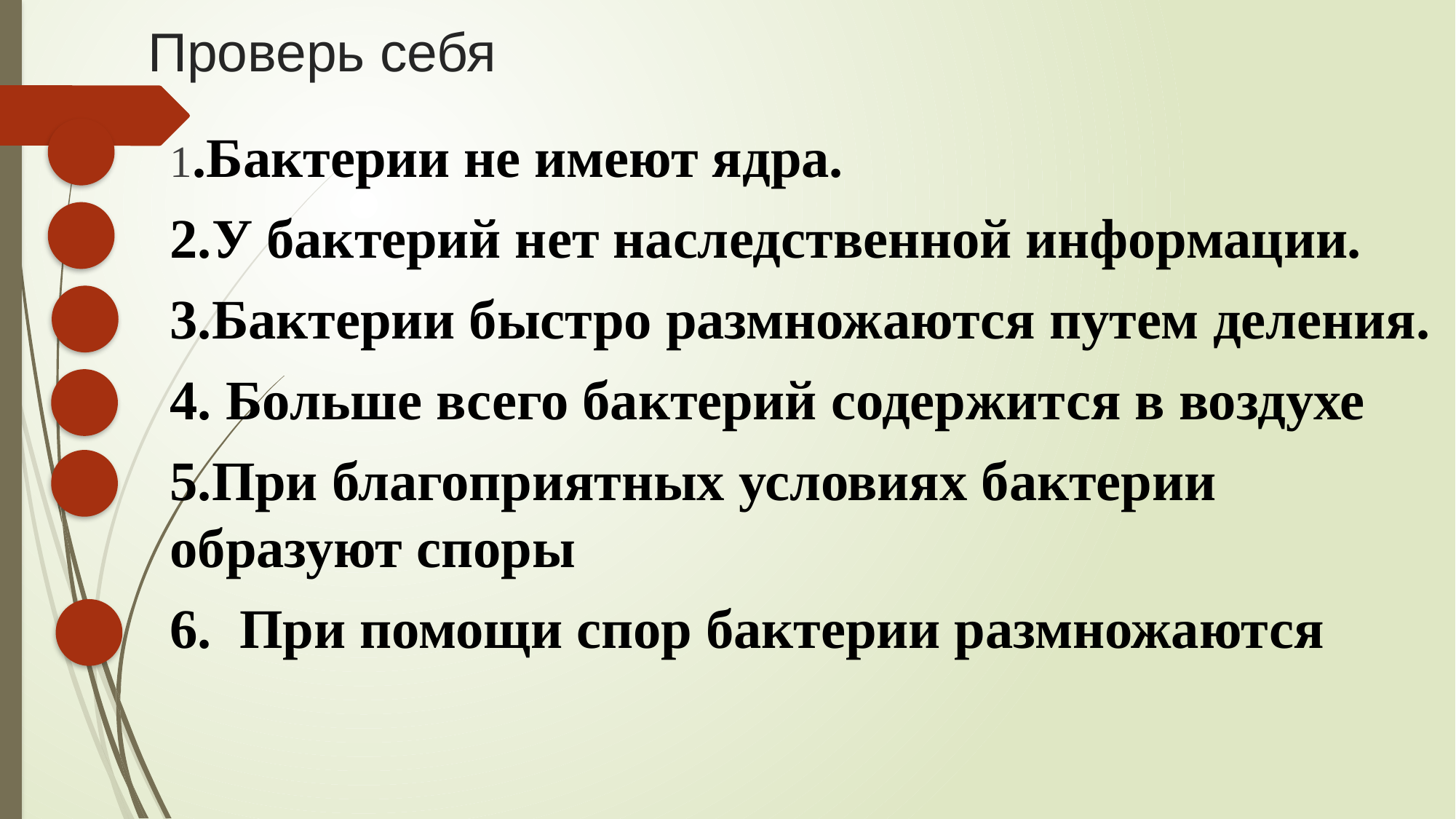

# Проверь себя
1.Бактерии не имеют ядра.
2.У бактерий нет наследственной информации.
3.Бактерии быстро размножаются путем деления.
4. Больше всего бактерий содержится в воздухе
5.При благоприятных условиях бактерии образуют споры
6.  При помощи спор бактерии размножаются